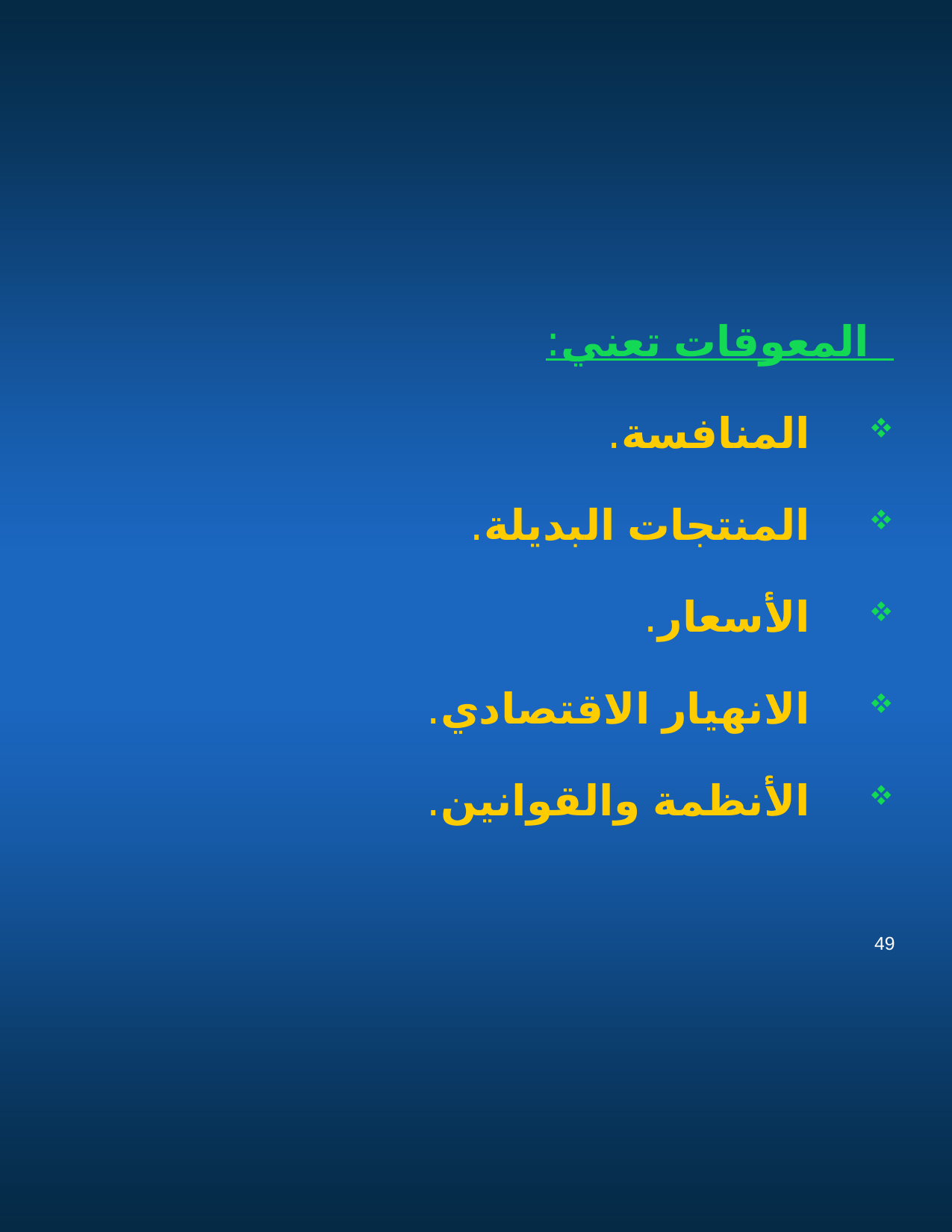

المعوقات تعني:
المنافسة.
المنتجات البديلة.
الأسعار.
الانهيار الاقتصادي.
الأنظمة والقوانين.
49